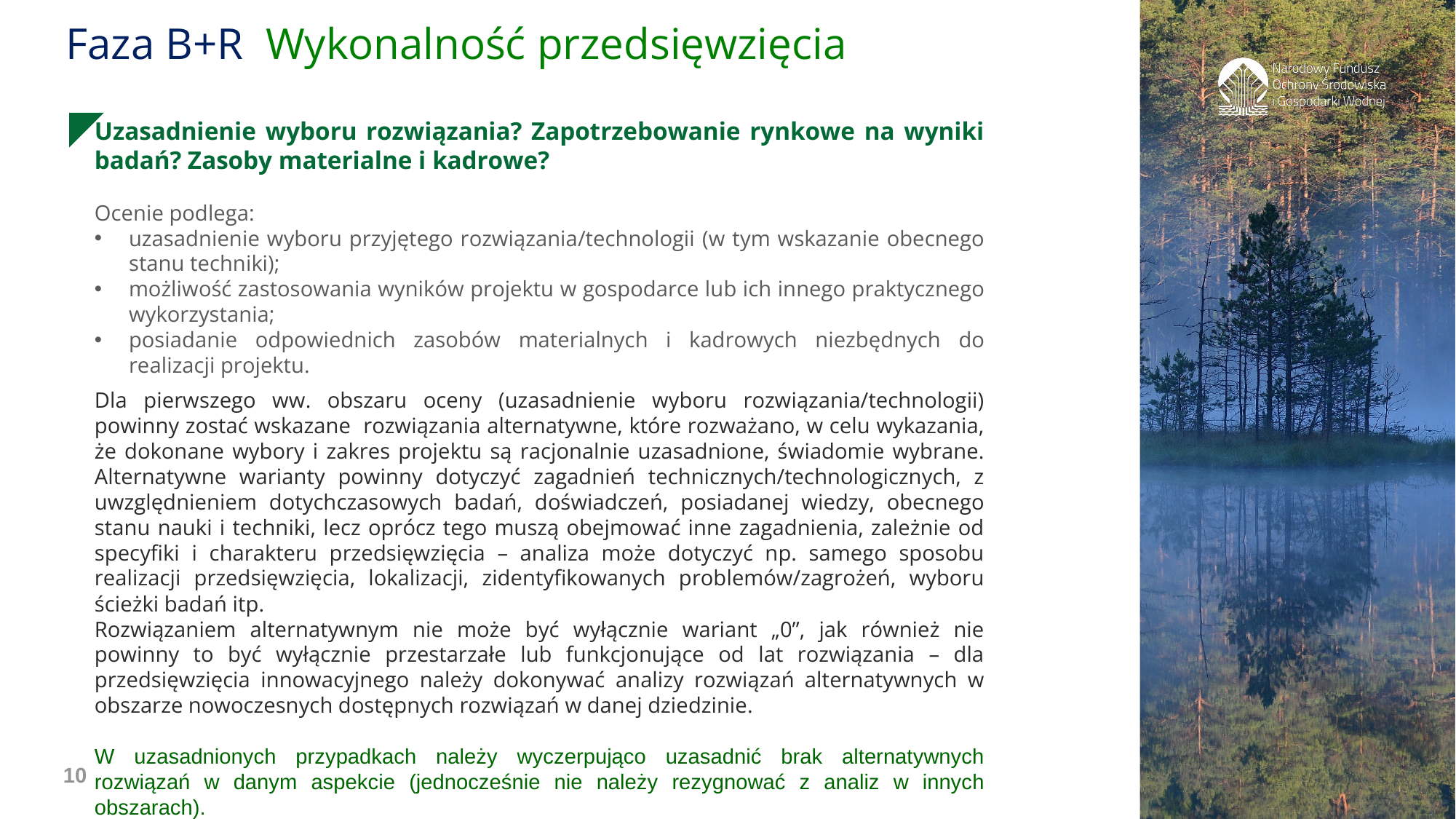

Faza B+R  Wykonalność przedsięwzięcia
Uzasadnienie wyboru rozwiązania? Zapotrzebowanie rynkowe na wyniki badań? Zasoby materialne i kadrowe?

Ocenie podlega:
uzasadnienie wyboru przyjętego rozwiązania/technologii (w tym wskazanie obecnego stanu techniki);
możliwość zastosowania wyników projektu w gospodarce lub ich innego praktycznego wykorzystania;
posiadanie odpowiednich zasobów materialnych i kadrowych niezbędnych do realizacji projektu.
Dla pierwszego ww. obszaru oceny (uzasadnienie wyboru rozwiązania/technologii) powinny zostać wskazane  rozwiązania alternatywne, które rozważano, w celu wykazania, że dokonane wybory i zakres projektu są racjonalnie uzasadnione, świadomie wybrane. Alternatywne warianty powinny dotyczyć zagadnień technicznych/technologicznych, z uwzględnieniem dotychczasowych badań, doświadczeń, posiadanej wiedzy, obecnego stanu nauki i techniki, lecz oprócz tego muszą obejmować inne zagadnienia, zależnie od specyfiki i charakteru przedsięwzięcia – analiza może dotyczyć np. samego sposobu realizacji przedsięwzięcia, lokalizacji, zidentyfikowanych problemów/zagrożeń, wyboru ścieżki badań itp.
Rozwiązaniem alternatywnym nie może być wyłącznie wariant „0”, jak również nie powinny to być wyłącznie przestarzałe lub funkcjonujące od lat rozwiązania – dla przedsięwzięcia innowacyjnego należy dokonywać analizy rozwiązań alternatywnych w obszarze nowoczesnych dostępnych rozwiązań w danej dziedzinie.

W uzasadnionych przypadkach należy wyczerpująco uzasadnić brak alternatywnych rozwiązań w danym aspekcie (jednocześnie nie należy rezygnować z analiz w innych obszarach).